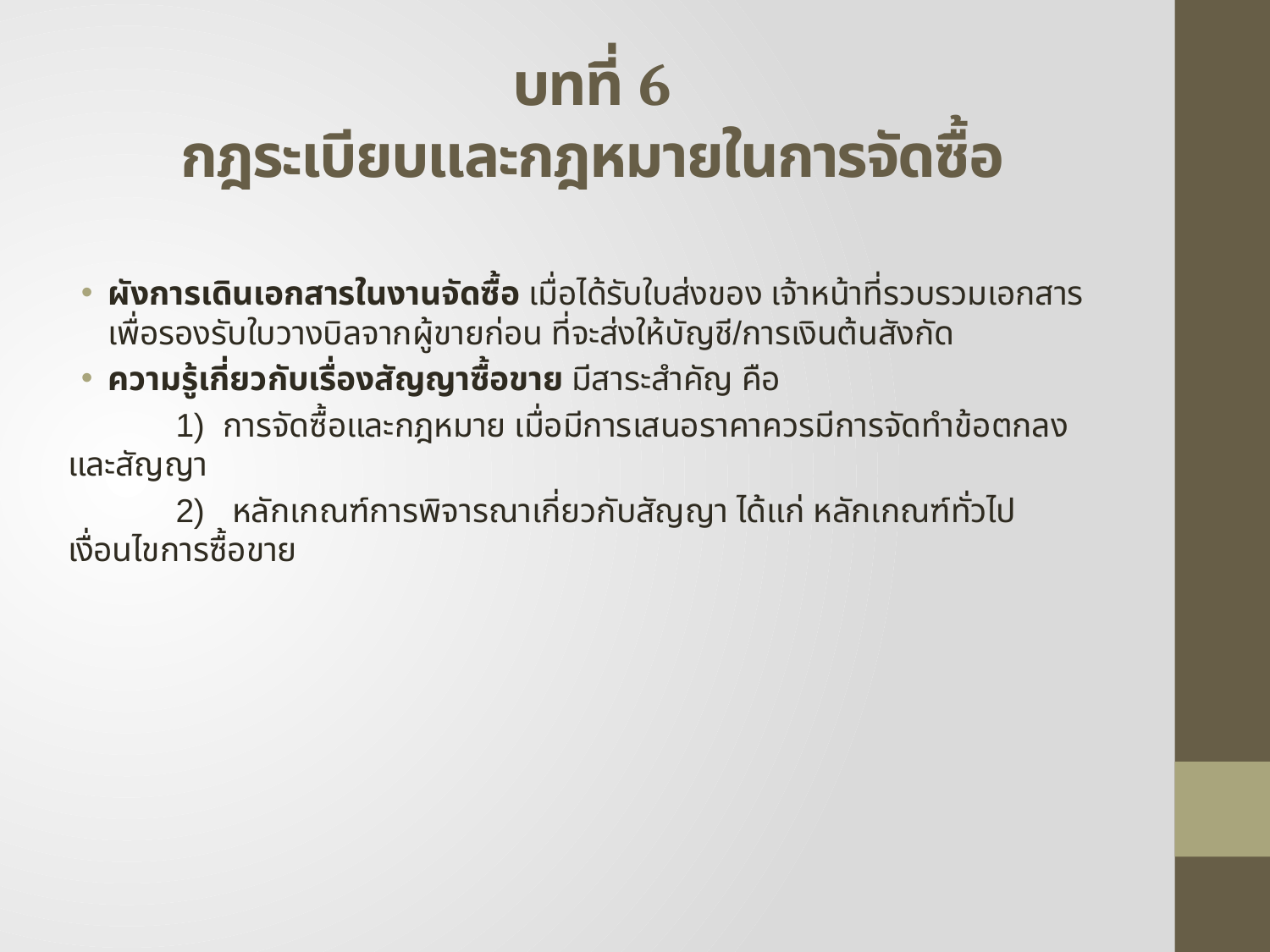

# บทที่ 6 กฎระเบียบและกฎหมายในการจัดซื้อ
ผังการเดินเอกสารในงานจัดซื้อ เมื่อได้รับใบส่งของ เจ้าหน้าที่รวบรวมเอกสาร เพื่อรองรับใบวางบิลจากผู้ขายก่อน ที่จะส่งให้บัญชี/การเงินต้นสังกัด
ความรู้เกี่ยวกับเรื่องสัญญาซื้อขาย มีสาระสำคัญ คือ
	1)  การจัดซื้อและกฎหมาย เมื่อมีการเสนอราคาควรมีการจัดทำข้อตกลงและสัญญา
	2)   หลักเกณฑ์การพิจารณาเกี่ยวกับสัญญา ได้แก่ หลักเกณฑ์ทั่วไป เงื่อนไขการซื้อขาย